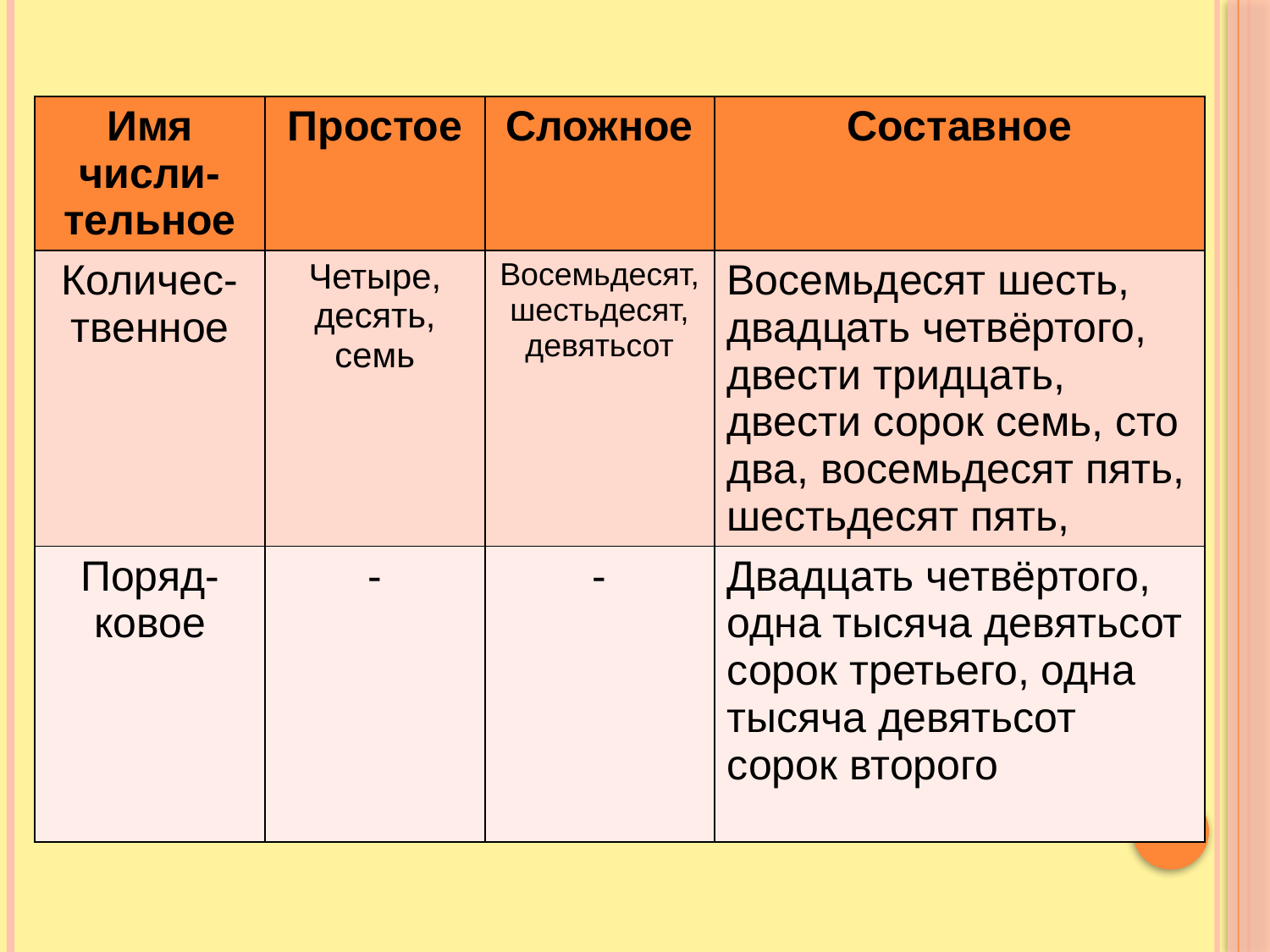

| Имя числи-тельное | Простое | Сложное | Составное |
| --- | --- | --- | --- |
| Количес-твенное | Четыре, десять, семь | Восемьдесят, шестьдесят, девятьсот | Восемьдесят шесть, двадцать четвёртого, двести тридцать, двести сорок семь, сто два, восемьдесят пять, шестьдесят пять, |
| Поряд-ковое | - | - | Двадцать четвёртого, одна тысяча девятьсот сорок третьего, одна тысяча девятьсот сорок второго |
14